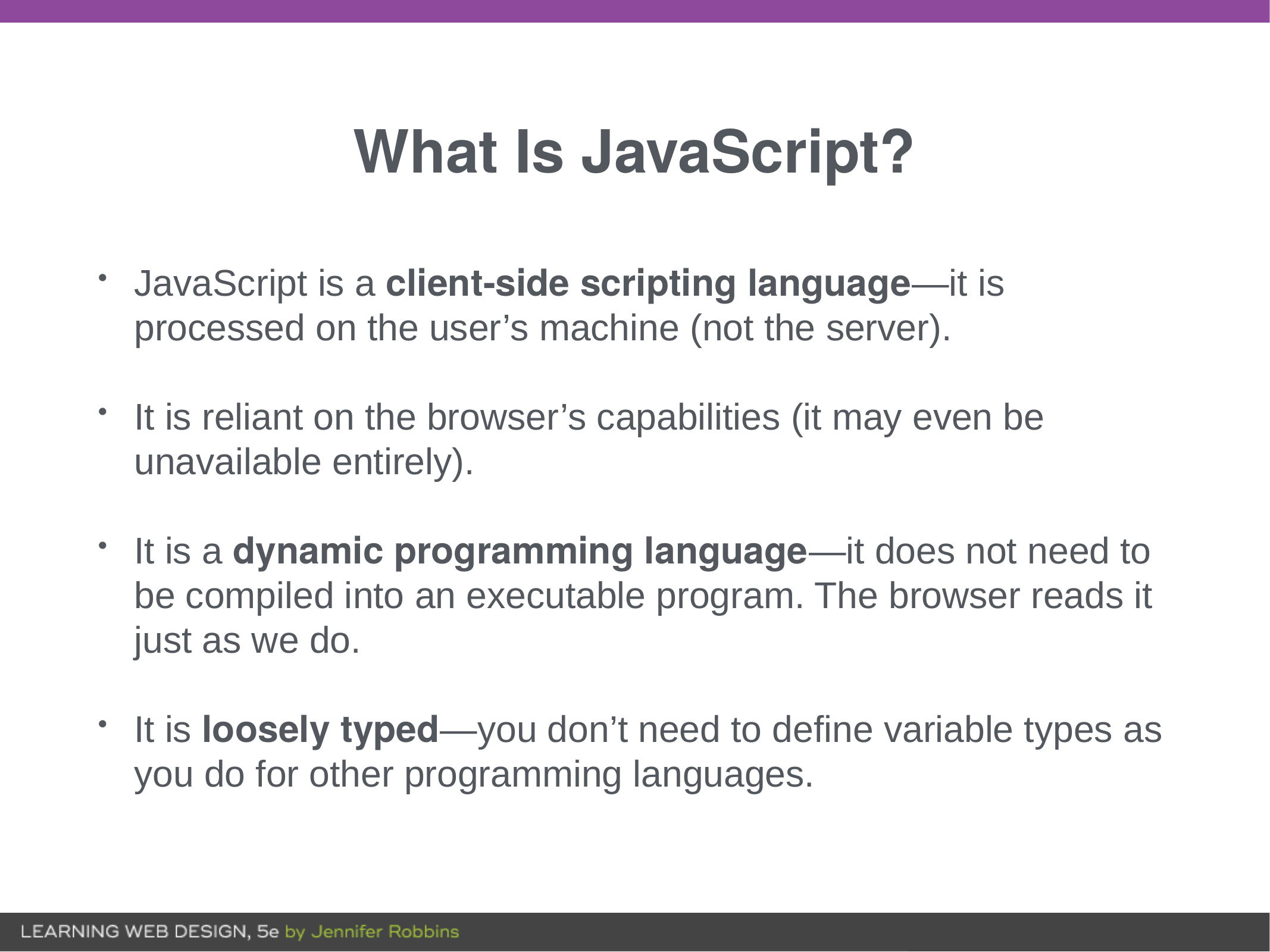

# What Is JavaScript?
JavaScript is a client-side scripting language—it is processed on the user’s machine (not the server).
It is reliant on the browser’s capabilities (it may even be unavailable entirely).
It is a dynamic programming language—it does not need to be compiled into an executable program. The browser reads it just as we do.
It is loosely typed—you don’t need to define variable types as you do for other programming languages.